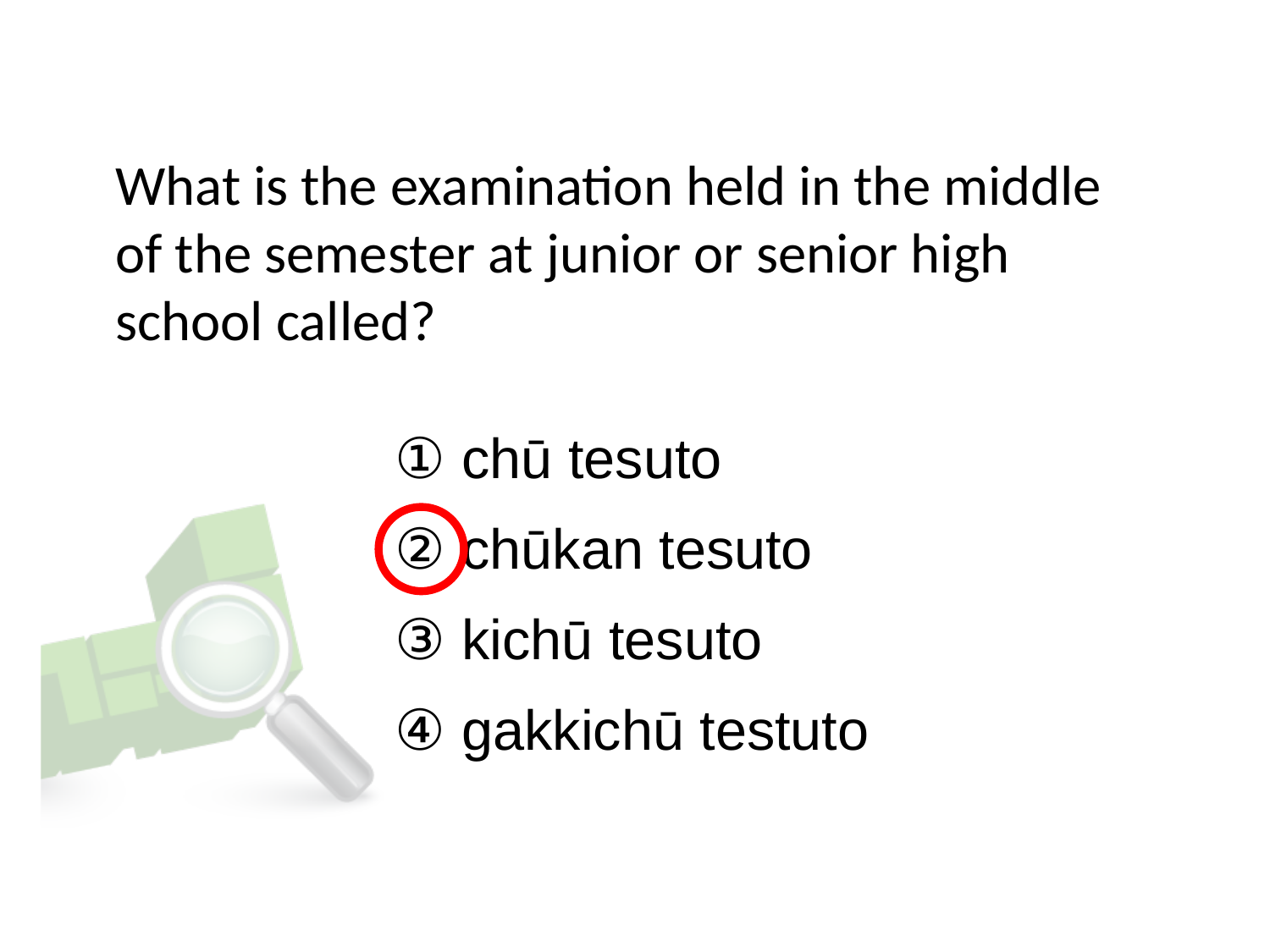

# What is the examination held in the middle of the semester at junior or senior high school called?
① chū tesuto
② chūkan tesuto
③ kichū tesuto
④ gakkichū testuto